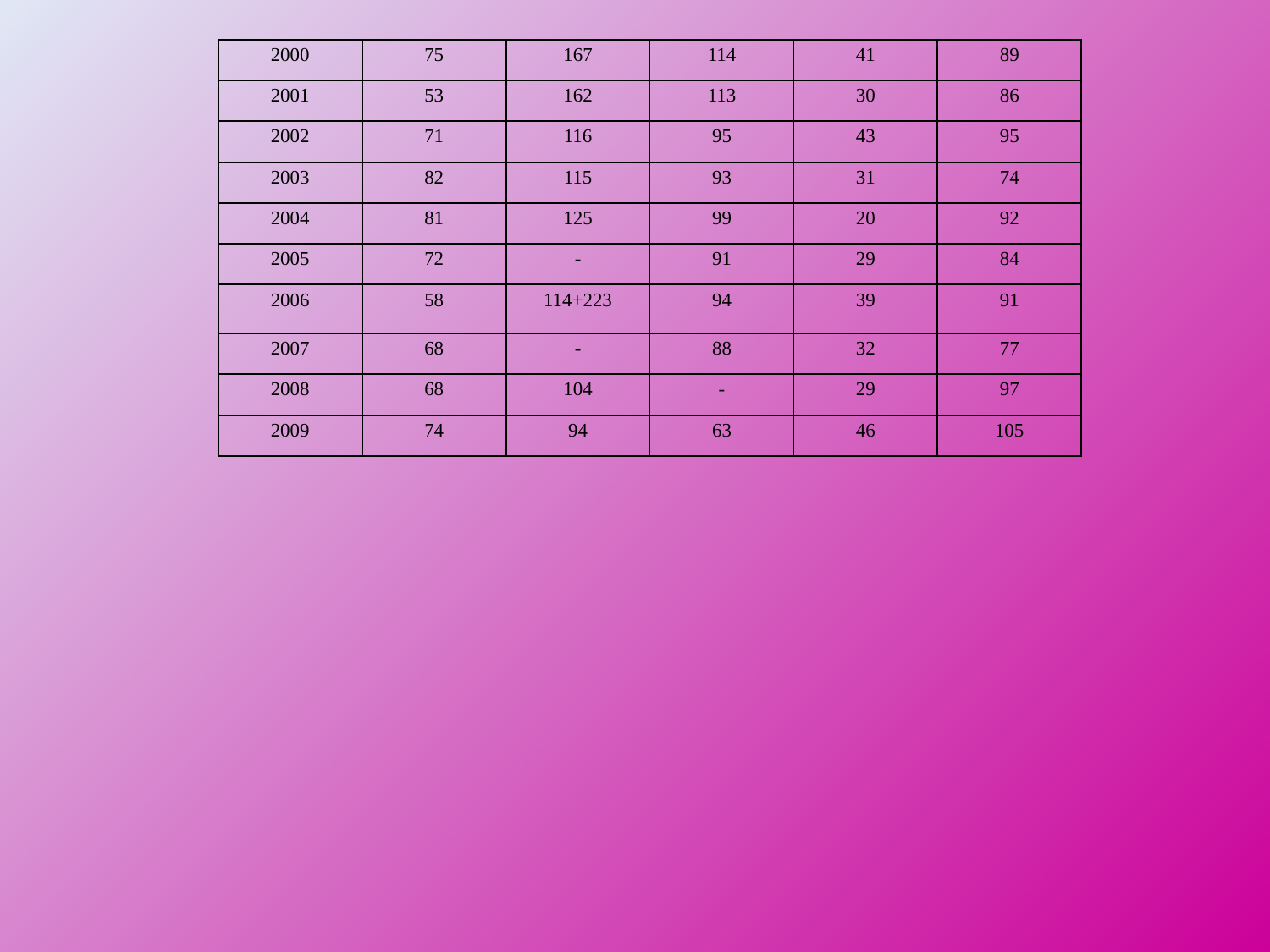

| 2000 | 75 | 167 | 114 | 41 | 89 |
| --- | --- | --- | --- | --- | --- |
| 2001 | 53 | 162 | 113 | 30 | 86 |
| 2002 | 71 | 116 | 95 | 43 | 95 |
| 2003 | 82 | 115 | 93 | 31 | 74 |
| 2004 | 81 | 125 | 99 | 20 | 92 |
| 2005 | 72 | - | 91 | 29 | 84 |
| 2006 | 58 | 114+223 | 94 | 39 | 91 |
| 2007 | 68 | - | 88 | 32 | 77 |
| 2008 | 68 | 104 | - | 29 | 97 |
| 2009 | 74 | 94 | 63 | 46 | 105 |